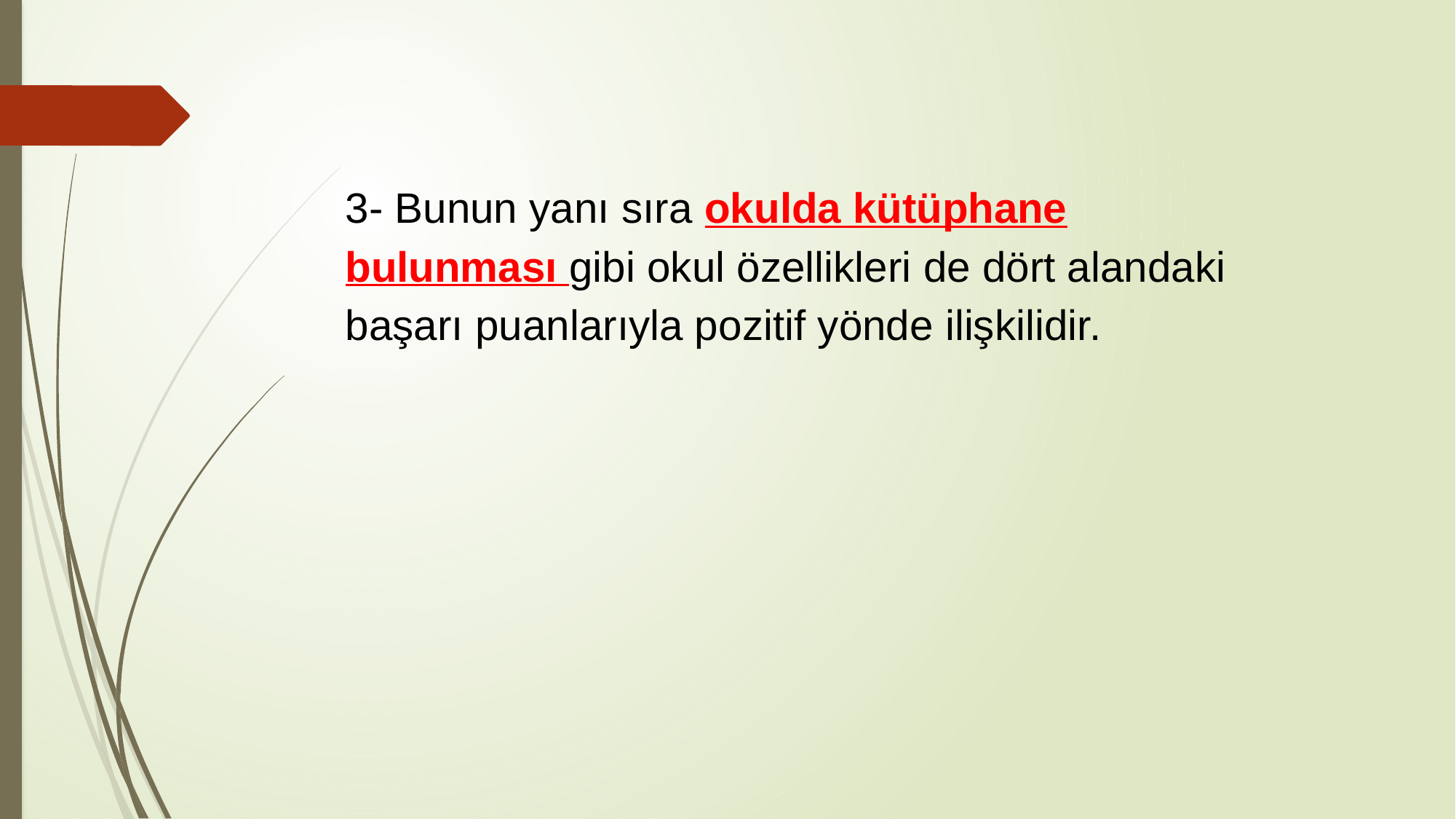

3- Bunun yanı sıra okulda kütüphane bulunması gibi okul özellikleri de dört alandaki başarı puanlarıyla pozitif yönde ilişkilidir.